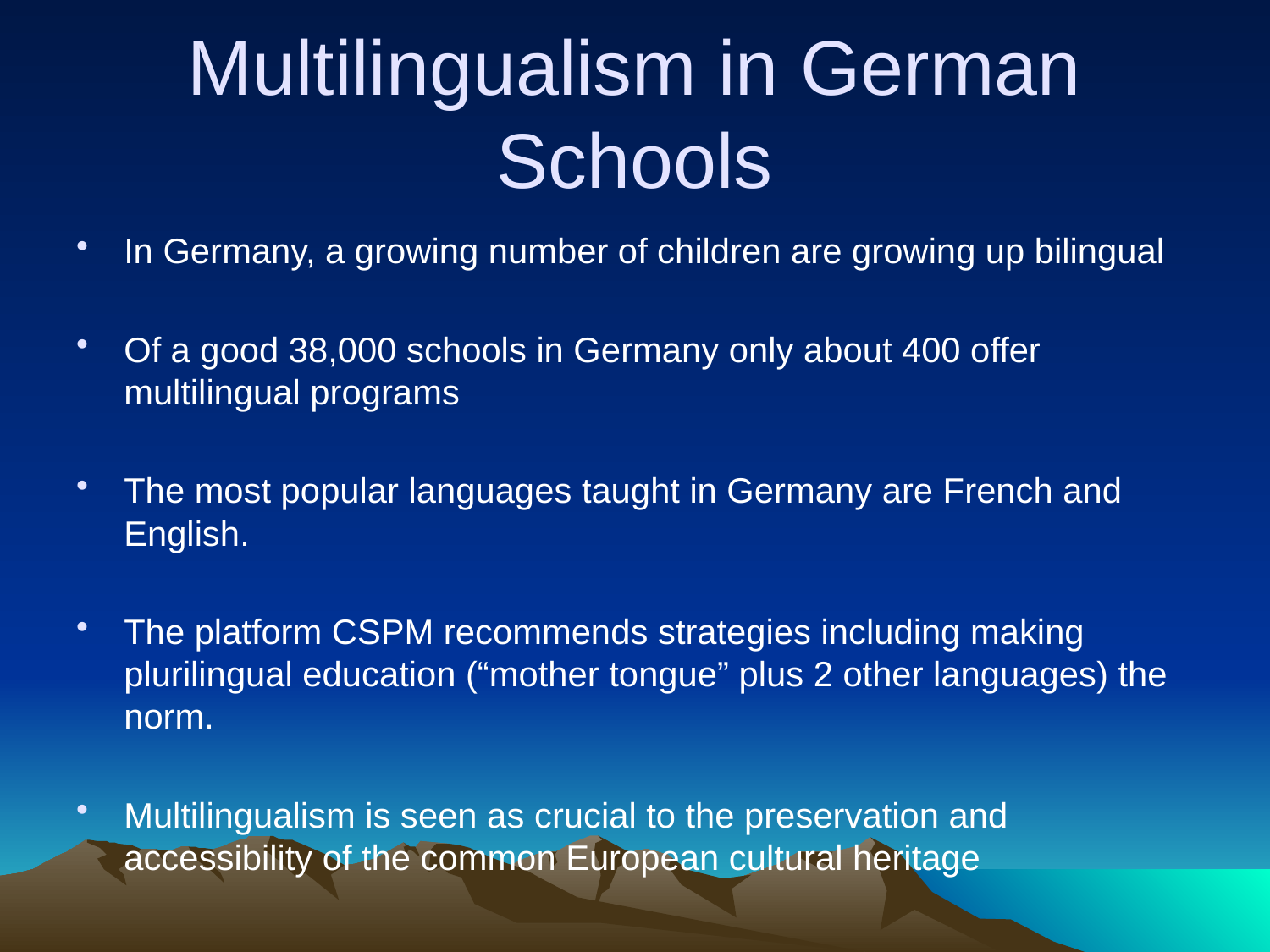

Multilingualism in German Schools
In Germany, a growing number of children are growing up bilingual

Of a good 38,000 schools in Germany only about 400 offer multilingual programs

The most popular languages taught in Germany are French and English.

The platform CSPM recommends strategies including making plurilingual education (“mother tongue” plus 2 other languages) the norm.

Multilingualism is seen as crucial to the preservation and accessibility of the common European cultural heritage